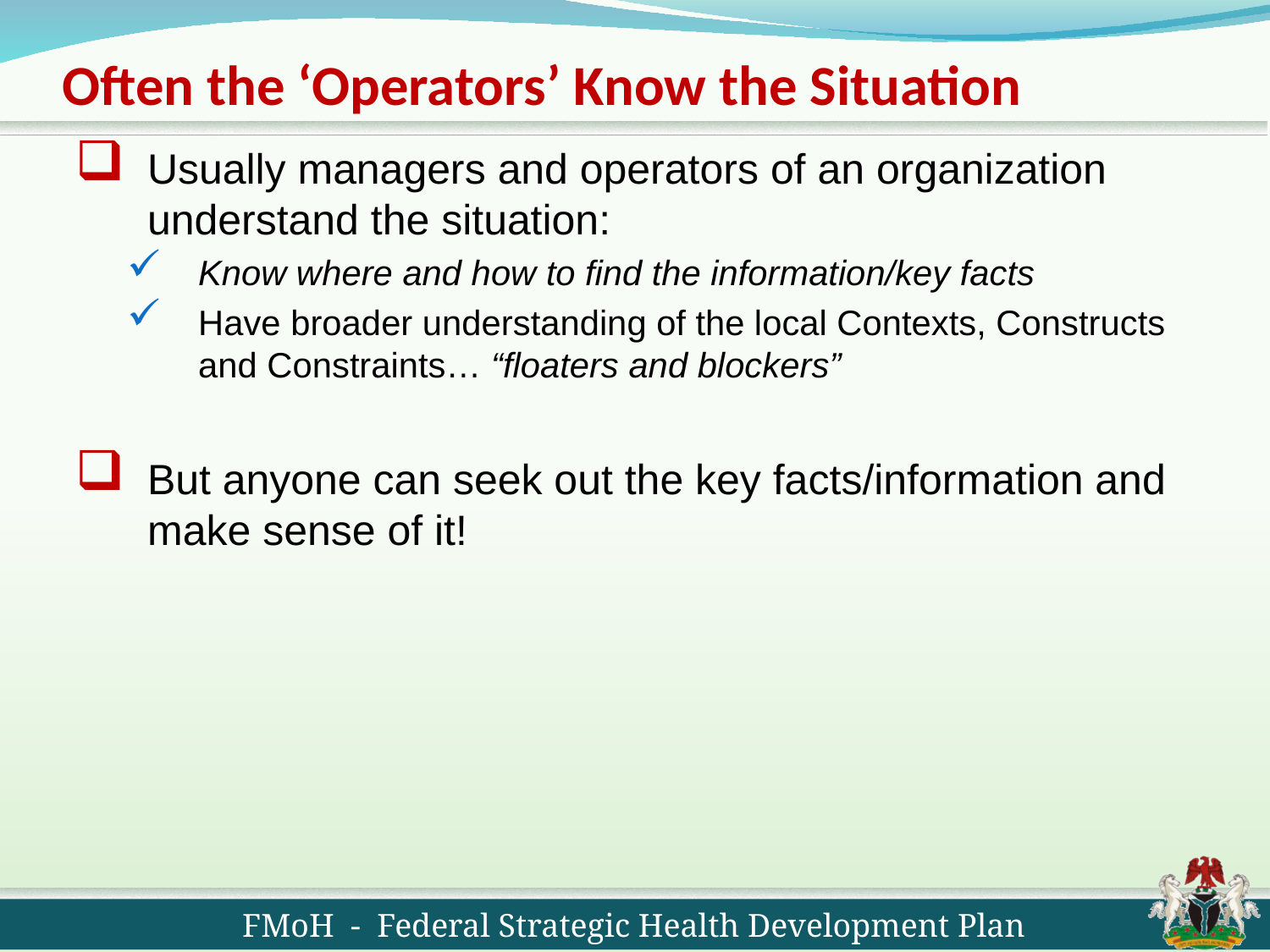

# Often the ‘Operators’ Know the Situation
Usually managers and operators of an organization understand the situation:
Know where and how to find the information/key facts
Have broader understanding of the local Contexts, Constructs and Constraints… “floaters and blockers”

But anyone can seek out the key facts/information and make sense of it!